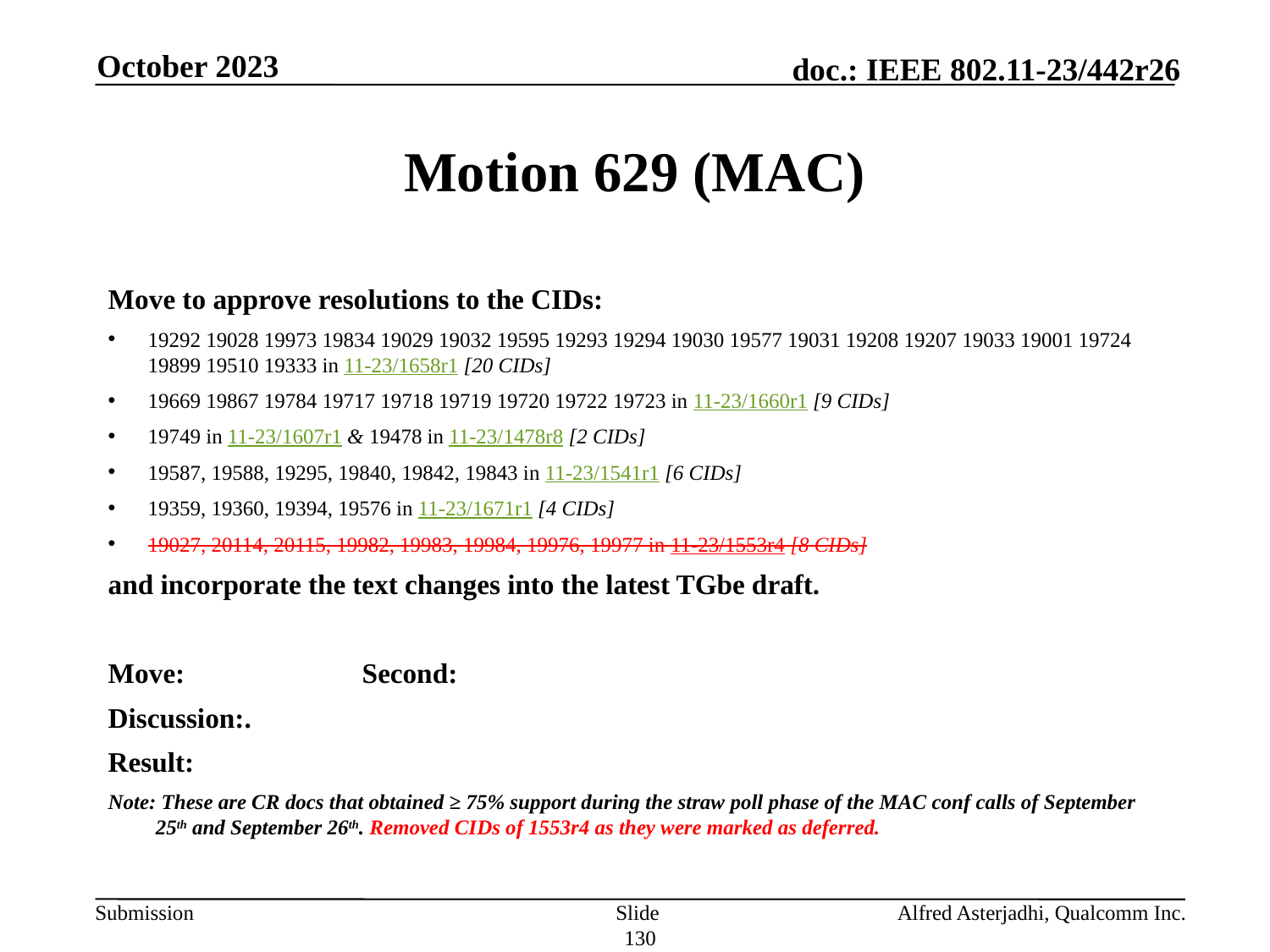

October 2023
# Motion 629 (MAC)
Move to approve resolutions to the CIDs:
19292 19028 19973 19834 19029 19032 19595 19293 19294 19030 19577 19031 19208 19207 19033 19001 19724 19899 19510 19333 in 11-23/1658r1 [20 CIDs]
19669 19867 19784 19717 19718 19719 19720 19722 19723 in 11-23/1660r1 [9 CIDs]
19749 in 11-23/1607r1 & 19478 in 11-23/1478r8 [2 CIDs]
19587, 19588, 19295, 19840, 19842, 19843 in 11-23/1541r1 [6 CIDs]
19359, 19360, 19394, 19576 in 11-23/1671r1 [4 CIDs]
19027, 20114, 20115, 19982, 19983, 19984, 19976, 19977 in 11-23/1553r4 [8 CIDs]
and incorporate the text changes into the latest TGbe draft.

Move: 		Second:
Discussion:.
Result:
Note: These are CR docs that obtained ≥ 75% support during the straw poll phase of the MAC conf calls of September 25th and September 26th. Removed CIDs of 1553r4 as they were marked as deferred.

Slide 130
Alfred Asterjadhi, Qualcomm Inc.